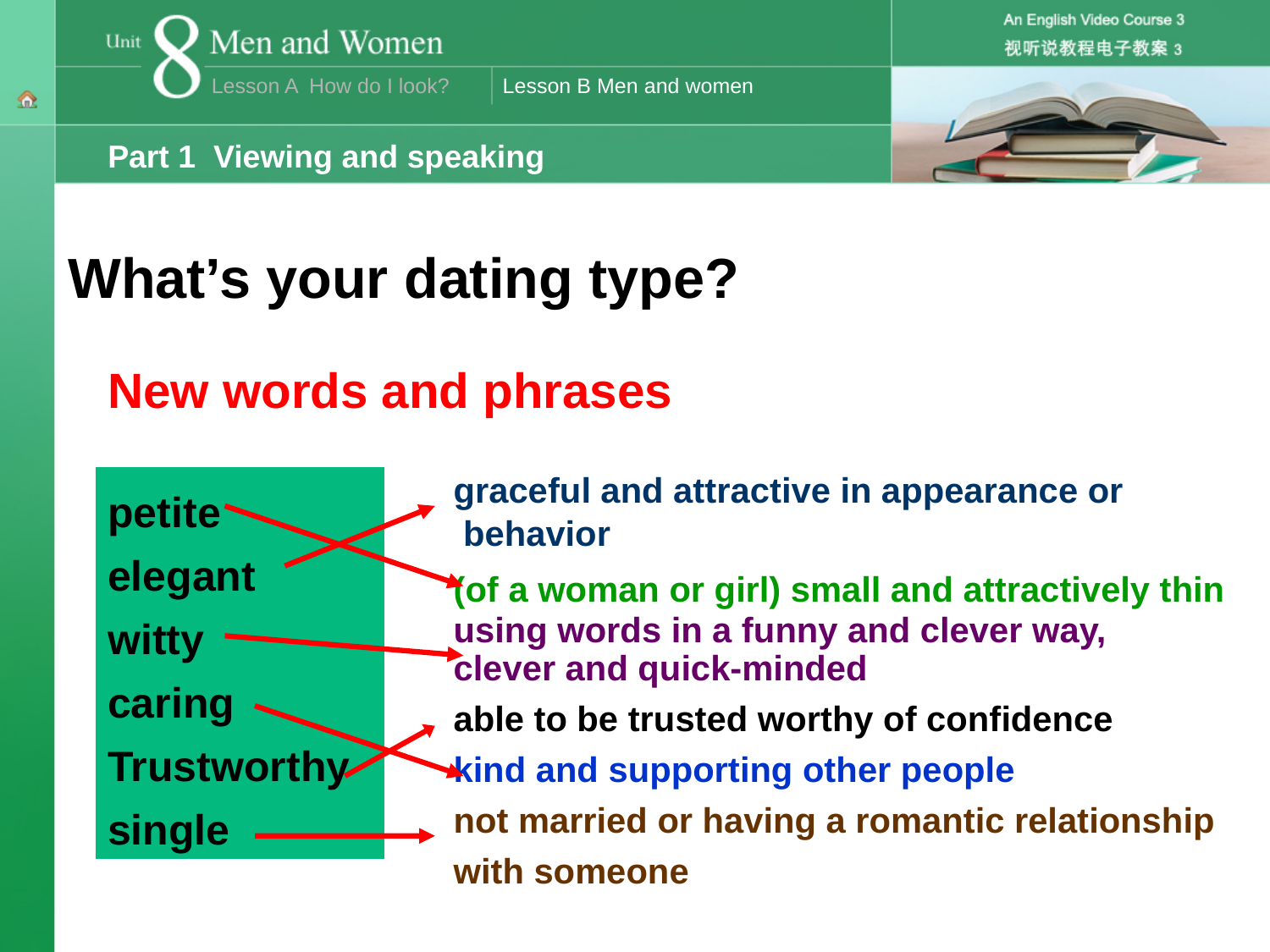

Lesson A  How do I look?
Lesson B Men and women
Part 1  Viewing and speaking
What’s your dating type?
New words and phrases
graceful and attractive in appearance or
 behavior
(of a woman or girl) small and attractively thin
using words in a funny and clever way,
clever and quick-minded
able to be trusted worthy of confidence
kind and supporting other people
not married or having a romantic relationship with someone

petite
elegant
witty
caring
Trustworthy
single